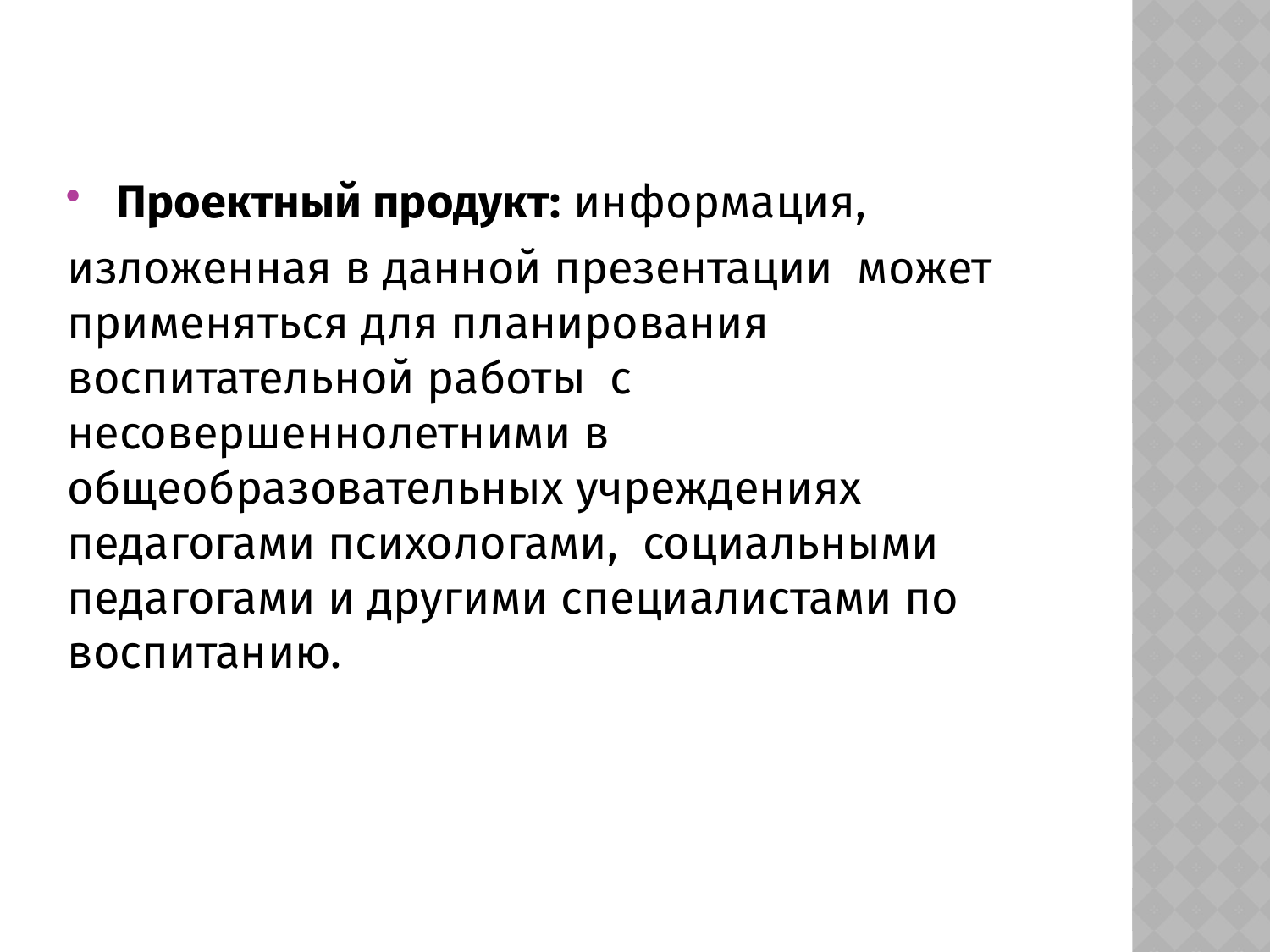

Проектный продукт: информация,
изложенная в данной презентации  может применяться для планирования воспитательной работы  с несовершеннолетними в общеобразовательных учреждениях педагогами психологами,  социальными педагогами и другими специалистами по воспитанию.